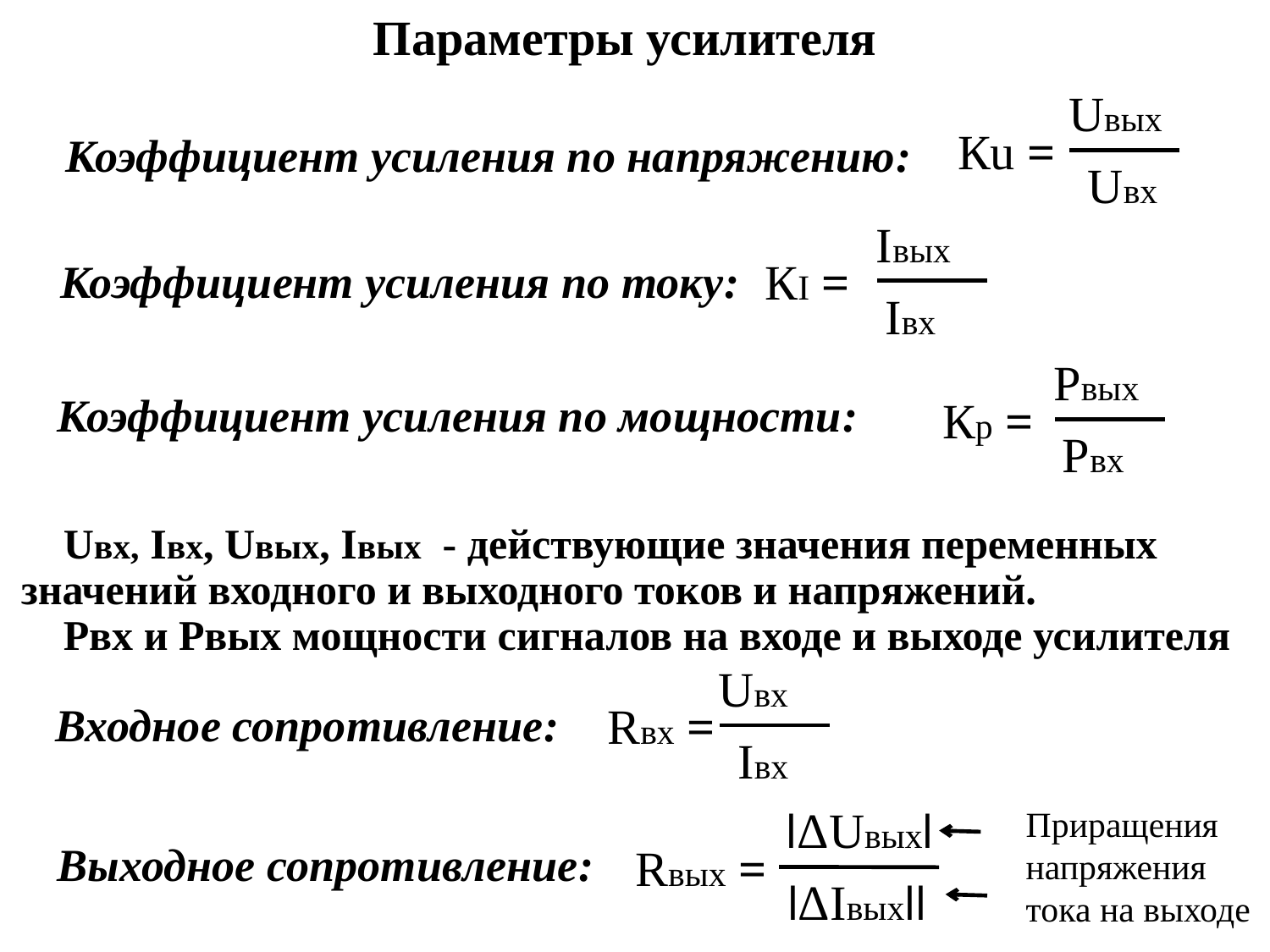

Параметры усилителя
Uвых
Кu =
Uвх
Коэффициент усиления по напряжению:
Iвых
КI =
Iвх
Коэффициент усиления по току:
Рвых
Кр =
Рвх
Коэффициент усиления по мощности:
    Uвх, Iвх, Uвых, Iвых  - действующие значения переменных значений входного и выходного токов и напряжений.
    Рвх и Рвых мощности сигналов на входе и выходе усилителя
Uвх
Rвх =
Iвх
Входное сопротивление:
ǀΔUвыхǀ
Приращения напряжения  тока на выходе
Rвых =
Выходное сопротивление:
ǀΔIвыхǀǀ